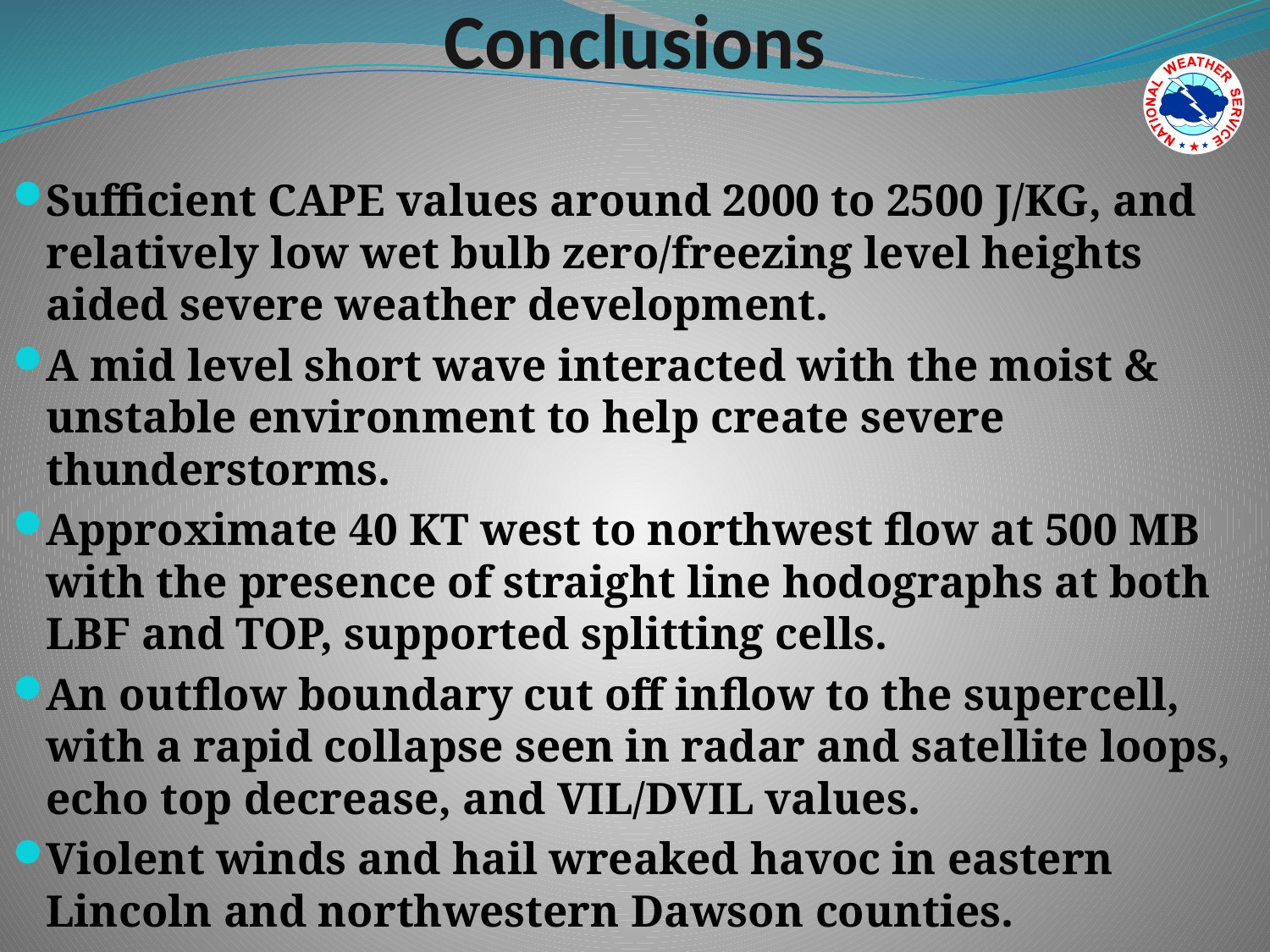

# Conclusions
Sufficient CAPE values around 2000 to 2500 J/KG, and relatively low wet bulb zero/freezing level heights aided severe weather development.
A mid level short wave interacted with the moist & unstable environment to help create severe thunderstorms.
Approximate 40 KT west to northwest flow at 500 MB with the presence of straight line hodographs at both LBF and TOP, supported splitting cells.
An outflow boundary cut off inflow to the supercell, with a rapid collapse seen in radar and satellite loops, echo top decrease, and VIL/DVIL values.
Violent winds and hail wreaked havoc in eastern Lincoln and northwestern Dawson counties.